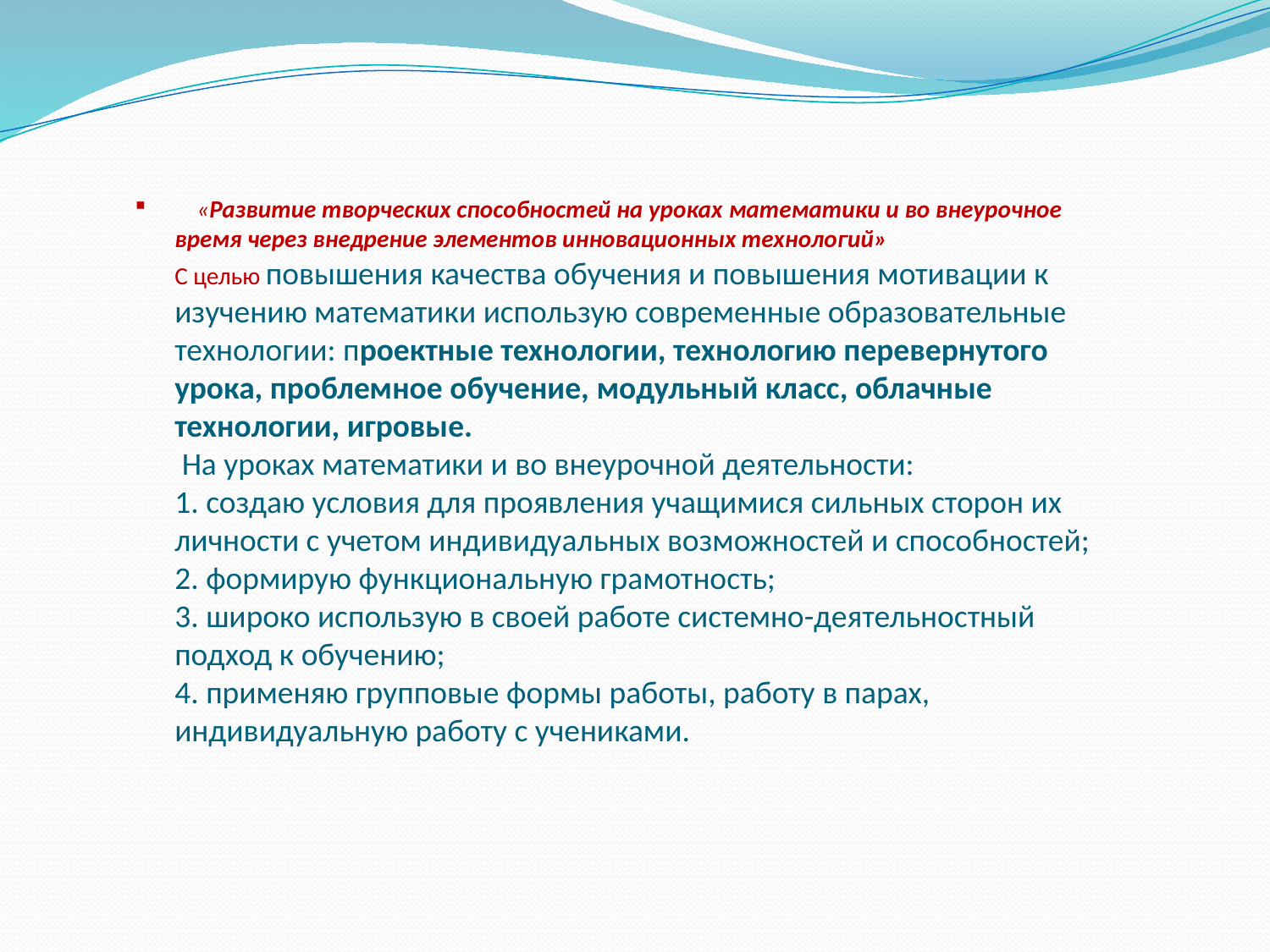

# «Развитие творческих способностей на уроках математики и во внеурочное время через внедрение элементов инновационных технологий» С целью повышения качества обучения и повышения мотивации к изучению математики использую современные образовательные технологии: проектные технологии, технологию перевернутого урока, проблемное обучение, модульный класс, облачные технологии, игровые. На уроках математики и во внеурочной деятельности: 1. создаю условия для проявления учащимися сильных сторон их личности с учетом индивидуальных возможностей и способностей; 2. формирую функциональную грамотность; 3. широко использую в своей работе системно-деятельностный подход к обучению; 4. применяю групповые формы работы, работу в парах, индивидуальную работу с учениками.